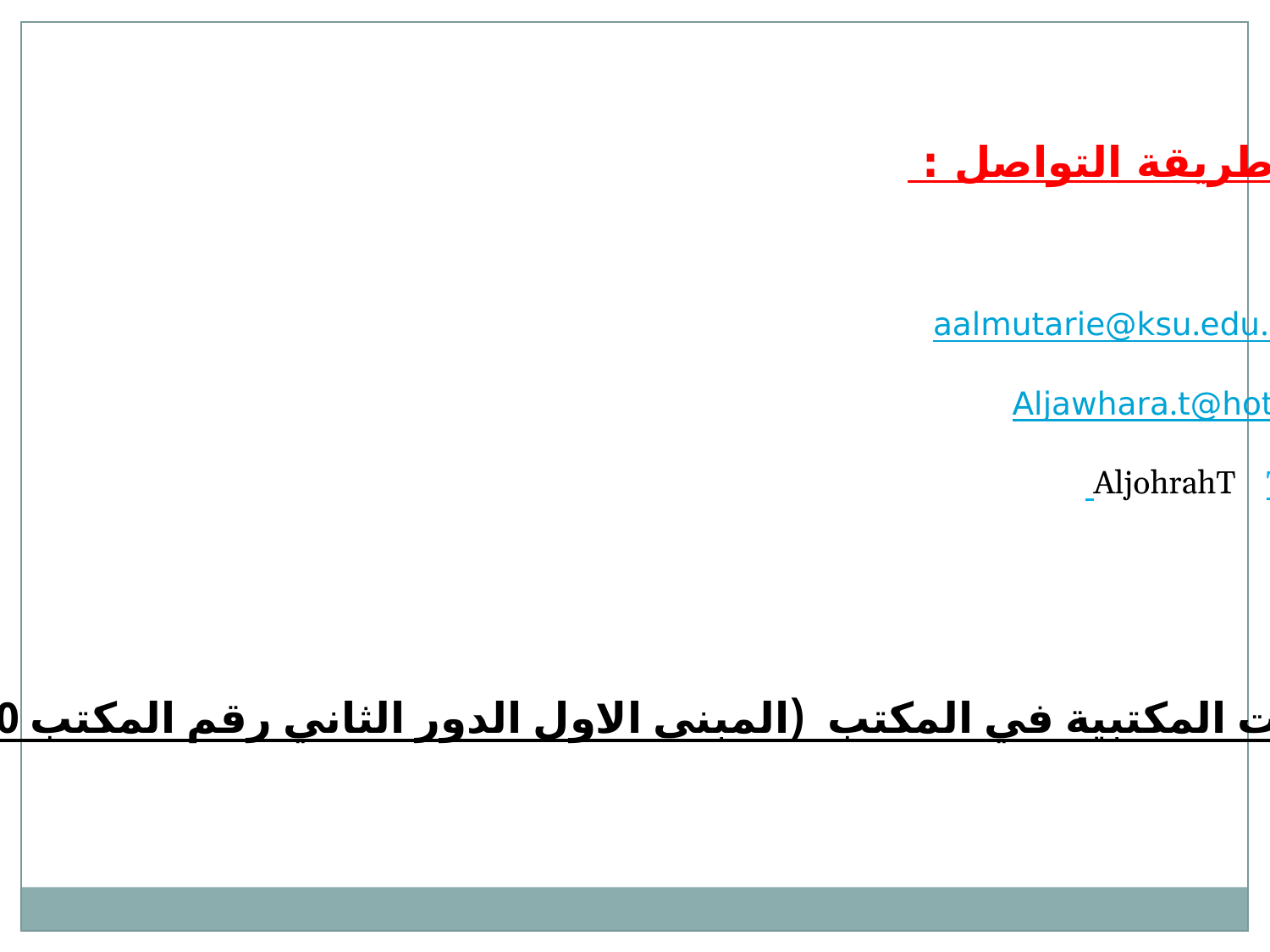

طريقة التواصل :
الإيميل : aalmutarie@ksu.edu.sa

Aljawhara.t@hotmail.com

@AljohrahT    Twitter

الساعات المكتبية في المكتب  (المبنى الاول الدور الثاني رقم المكتب 40 )